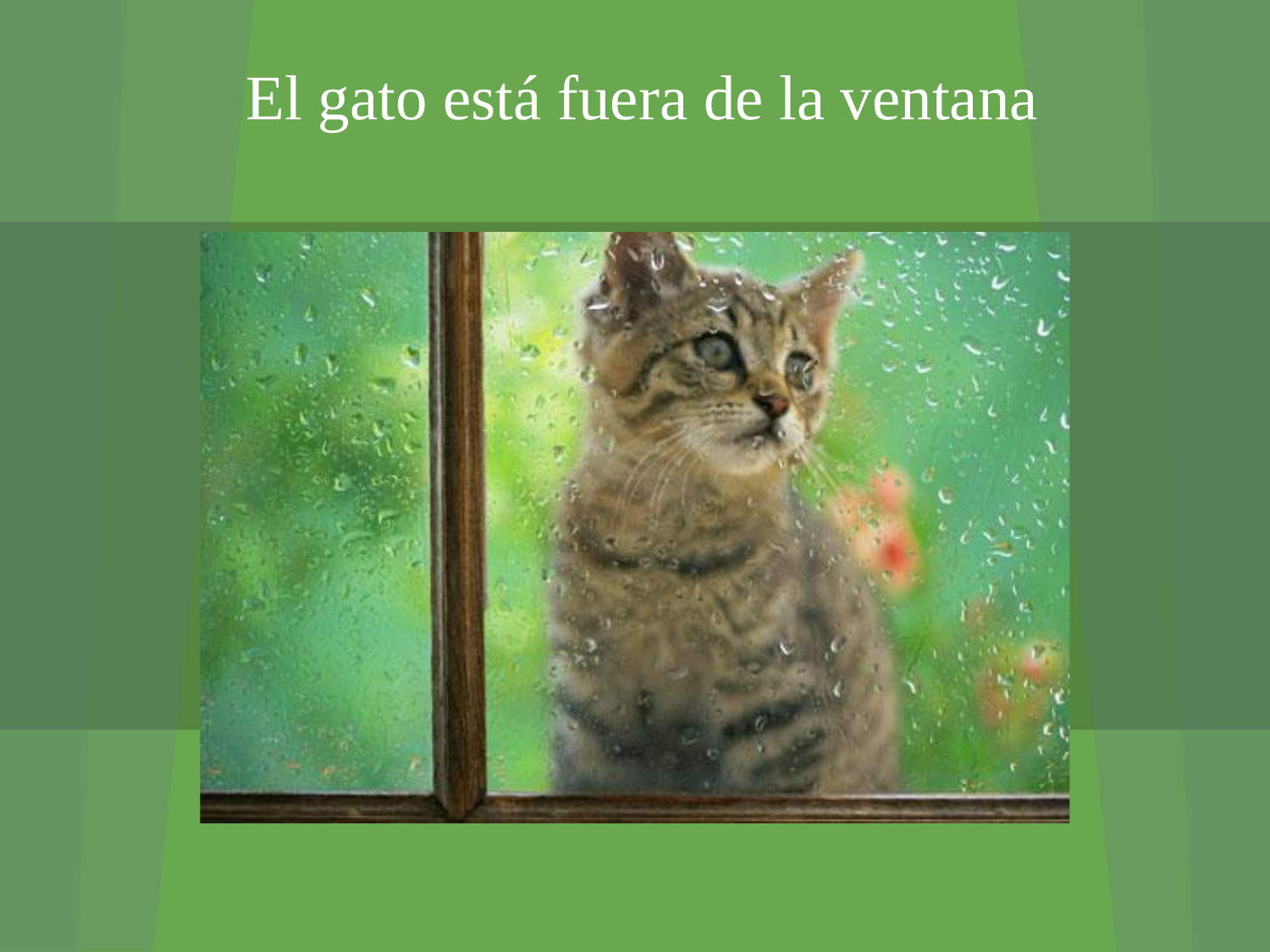

El gato está fuera de la ventana